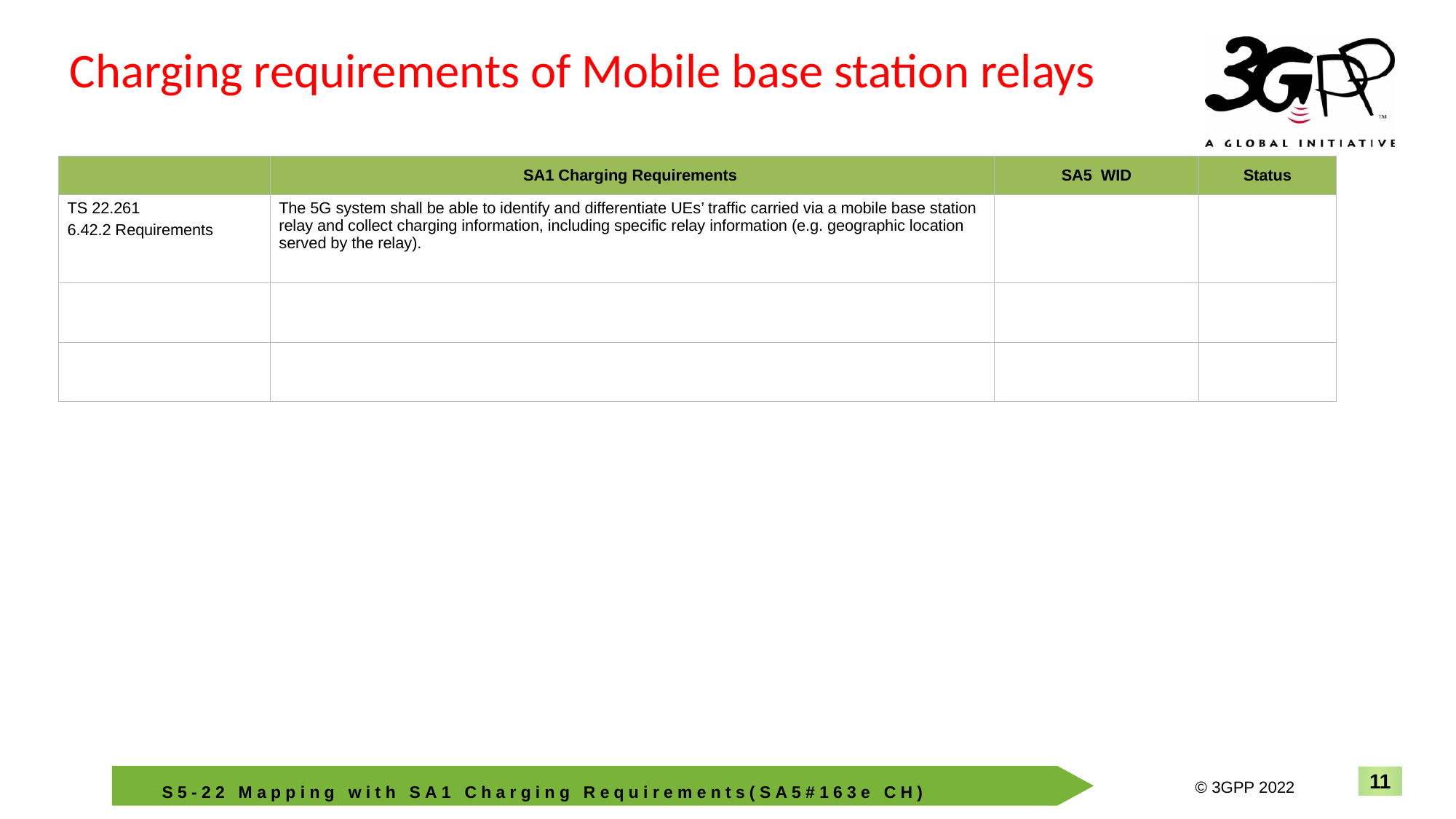

# Charging requirements of Mobile base station relays
|  | SA1 Charging Requirements | SA5 WID | Status |
| --- | --- | --- | --- |
| TS 22.261 6.42.2 Requirements | The 5G system shall be able to identify and differentiate UEs’ traffic carried via a mobile base station relay and collect charging information, including specific relay information (e.g. geographic location served by the relay). |  |  |
|  |  |  |  |
|  |  |  |  |